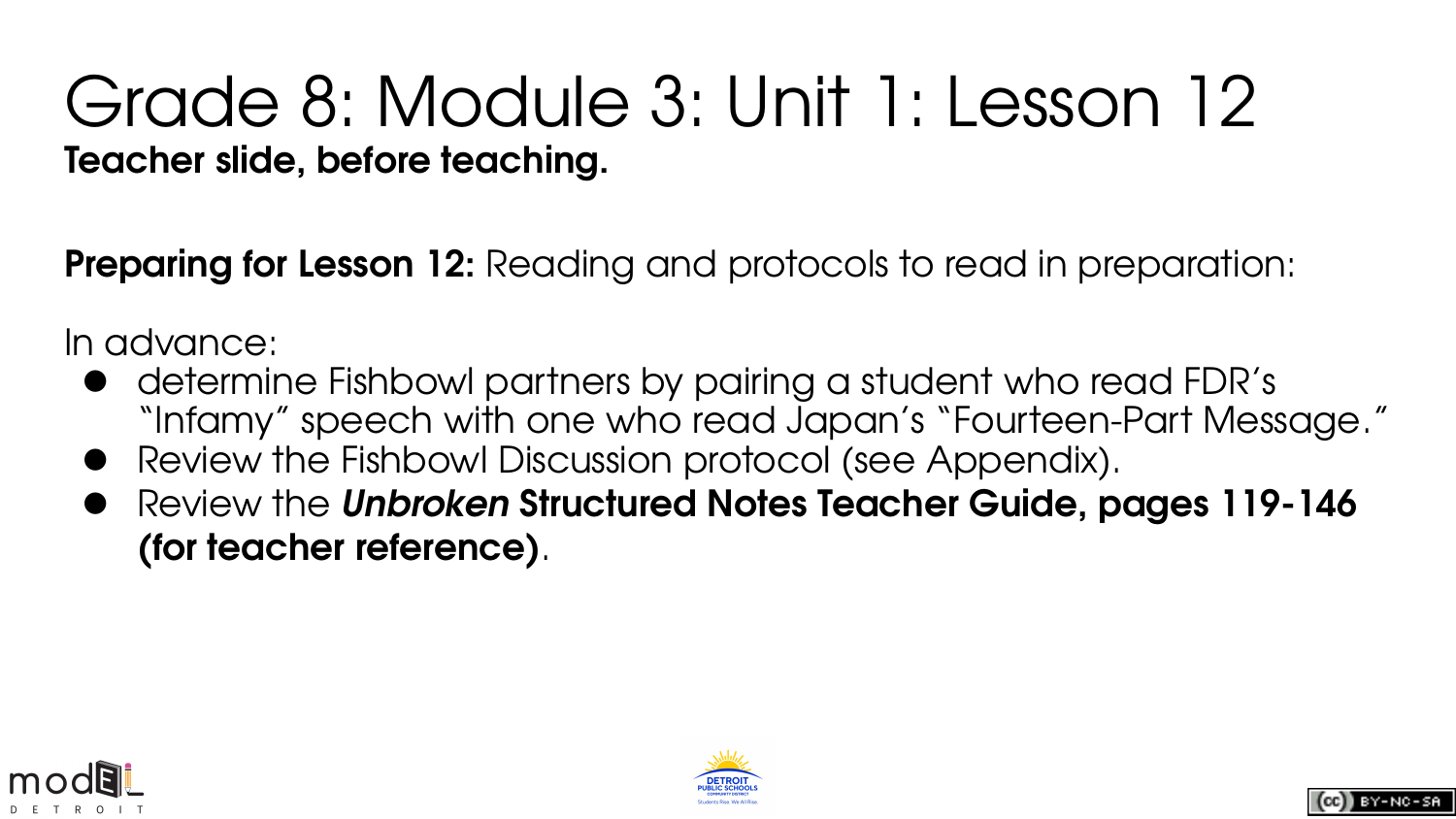

# Grade 8: Module 3: Unit 1: Lesson 12
Teacher slide, before teaching.
Preparing for Lesson 12: Reading and protocols to read in preparation:

In advance:
determine Fishbowl partners by pairing a student who read FDR’s “Infamy” speech with one who read Japan’s “Fourteen-Part Message.”
Review the Fishbowl Discussion protocol (see Appendix).
Review the Unbroken Structured Notes Teacher Guide, pages 119-146 (for teacher reference).